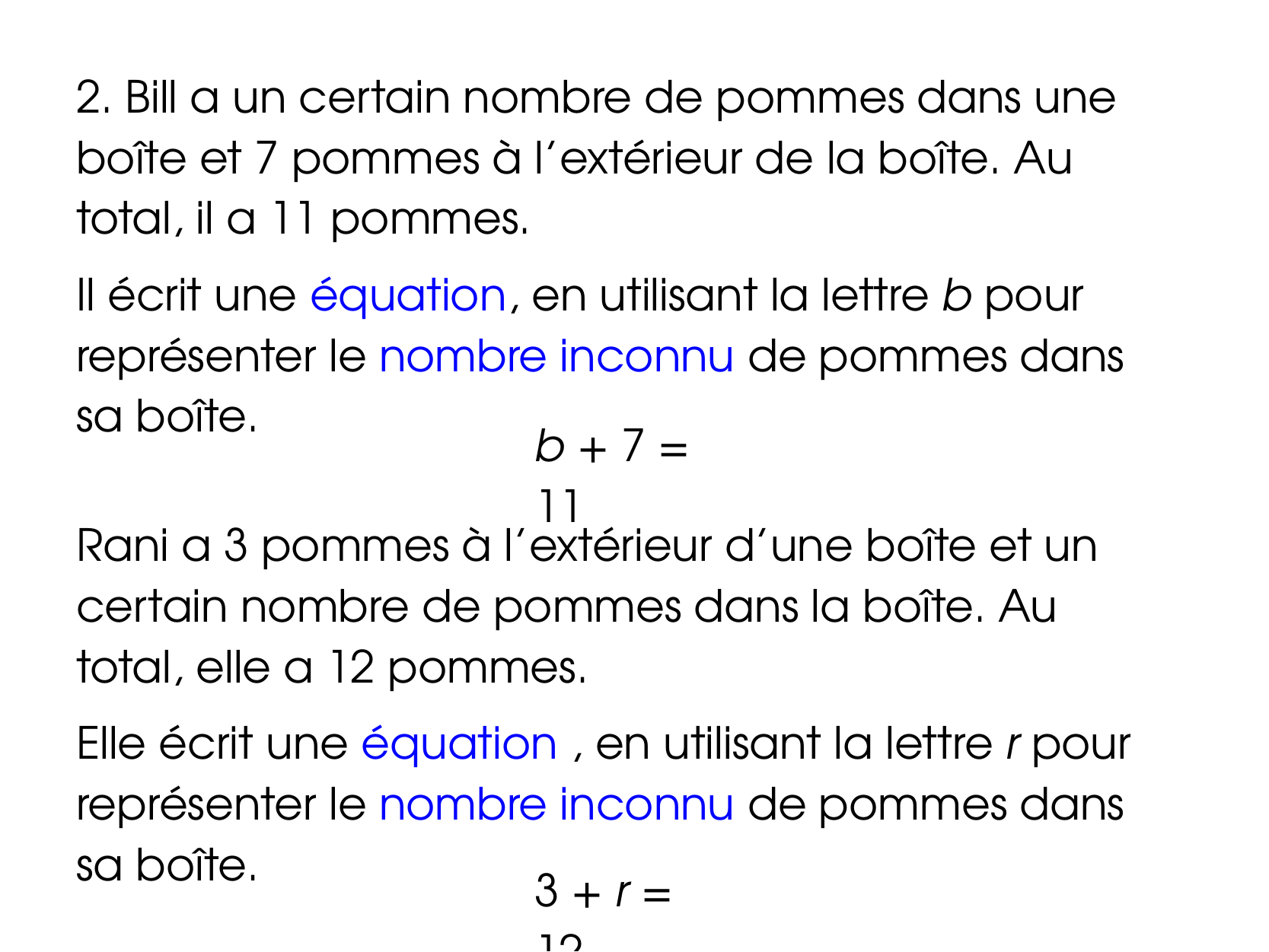

2. Bill a un certain nombre de pommes dans une boîte et 7 pommes à l’extérieur de la boîte. Au total, il a 11 pommes.
Il écrit une équation, en utilisant la lettre b pour représenter le nombre inconnu de pommes dans sa boîte.
b + 7 = 11
Rani a 3 pommes à l’extérieur d’une boîte et un certain nombre de pommes dans la boîte. Au total, elle a 12 pommes.
Elle écrit une équation , en utilisant la lettre r pour représenter le nombre inconnu de pommes dans sa boîte.
3 + r = 12